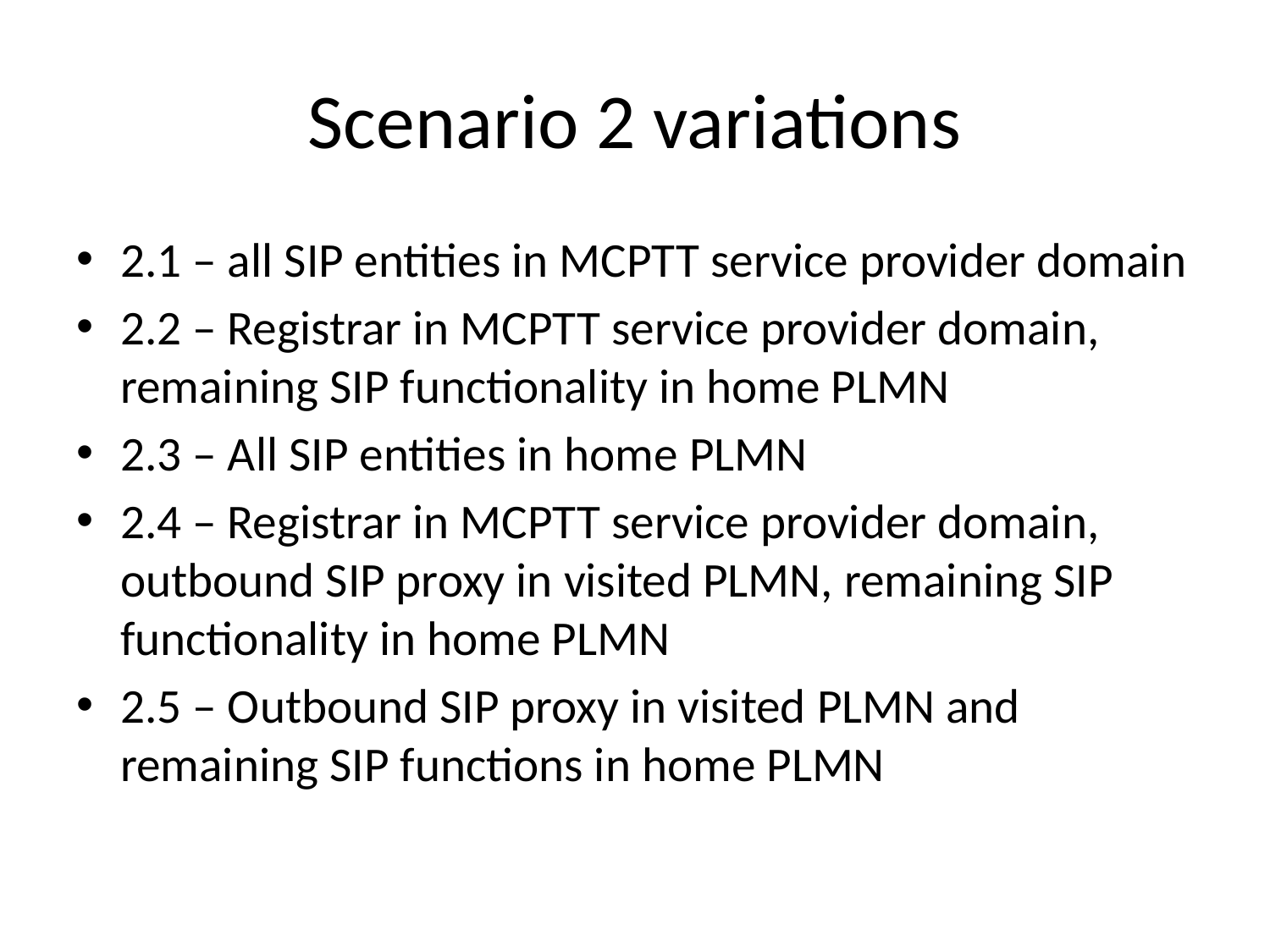

# Scenario 2 variations
2.1 – all SIP entities in MCPTT service provider domain
2.2 – Registrar in MCPTT service provider domain, remaining SIP functionality in home PLMN
2.3 – All SIP entities in home PLMN
2.4 – Registrar in MCPTT service provider domain, outbound SIP proxy in visited PLMN, remaining SIP functionality in home PLMN
2.5 – Outbound SIP proxy in visited PLMN and remaining SIP functions in home PLMN